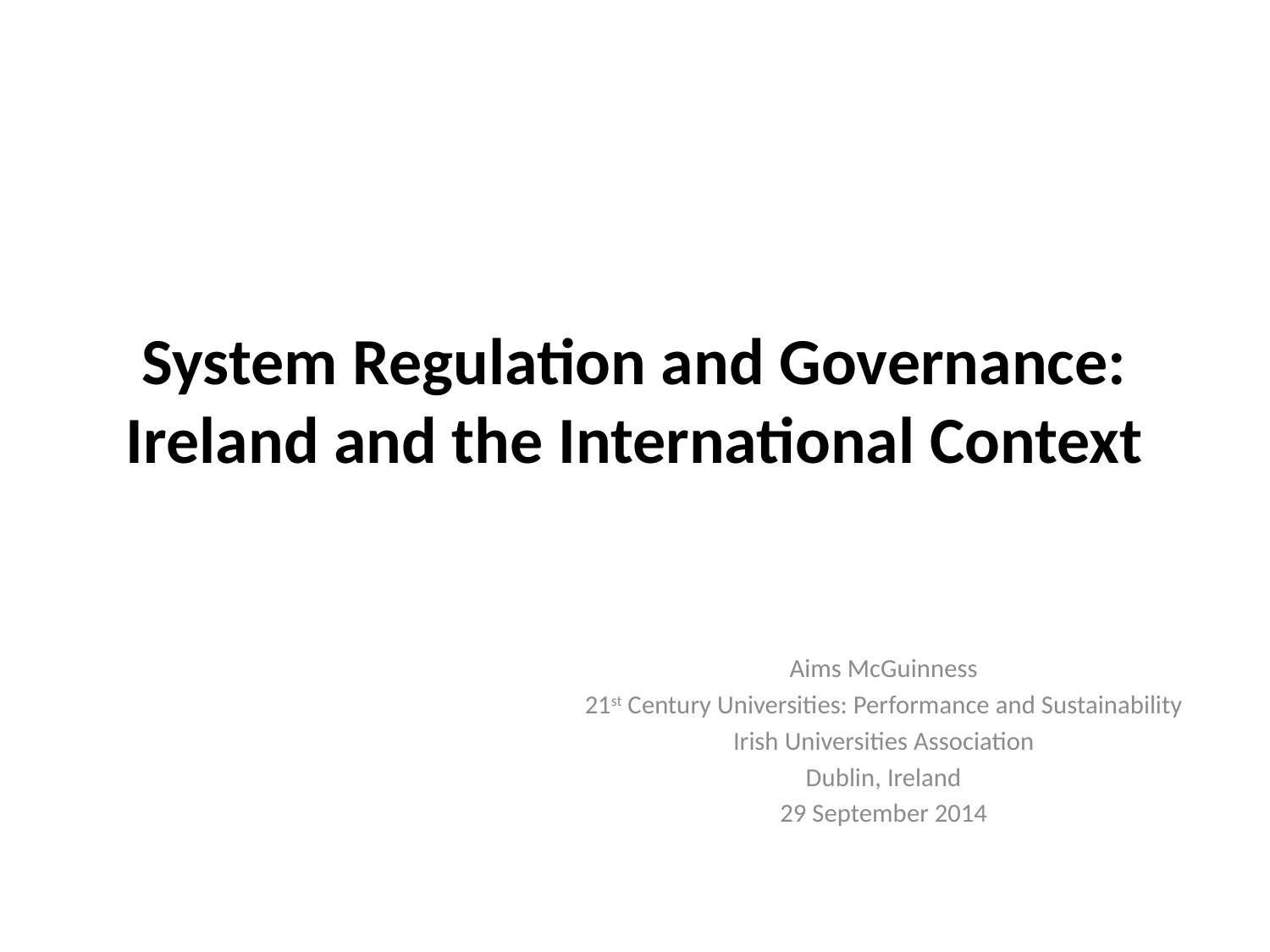

# System Regulation and Governance: Ireland and the International Context
Aims McGuinness
21st Century Universities: Performance and Sustainability
Irish Universities Association
Dublin, Ireland
29 September 2014